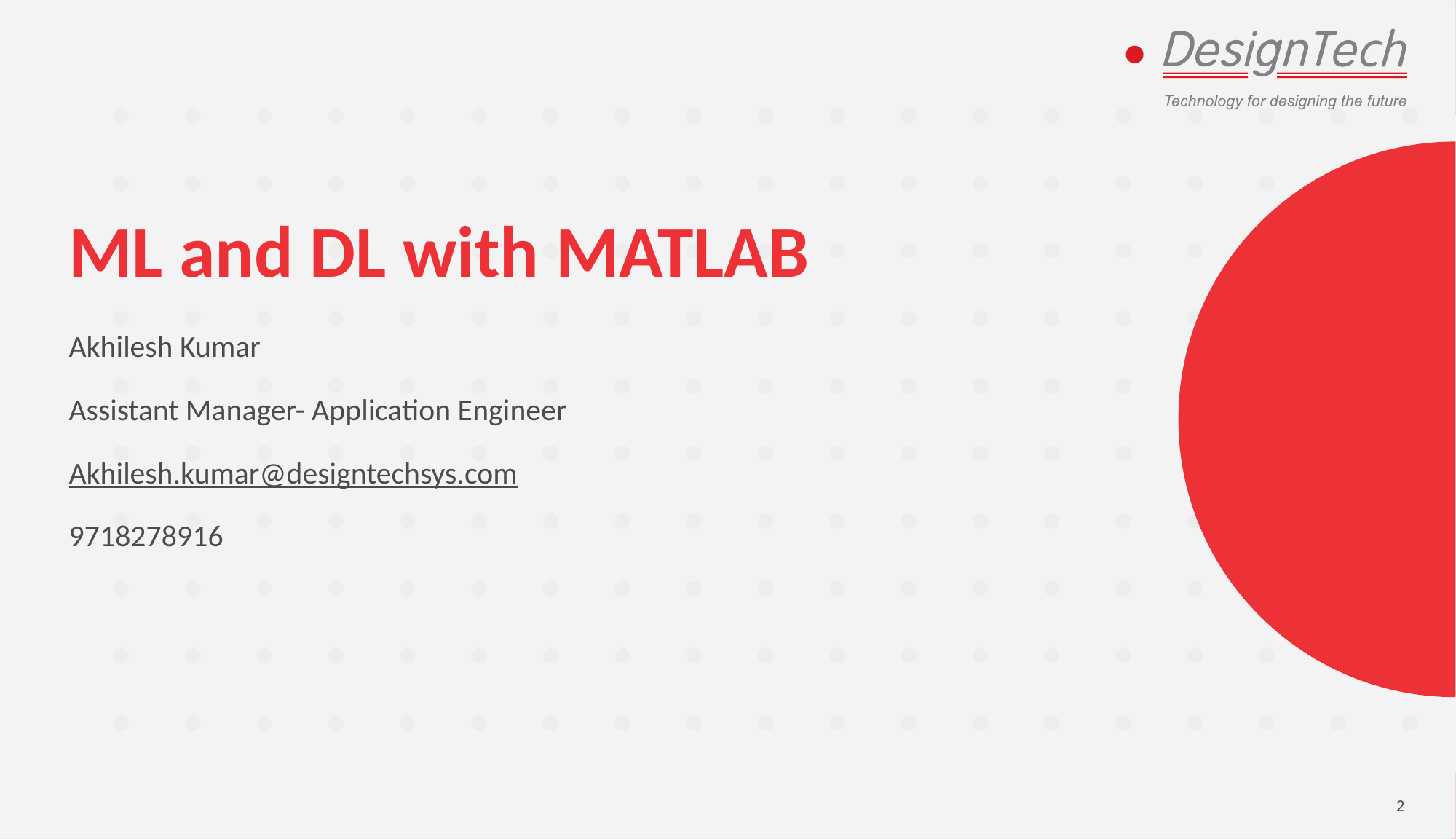

# ML and DL with MATLAB
Akhilesh Kumar
Assistant Manager- Application Engineer
Akhilesh.kumar@designtechsys.com
9718278916
2